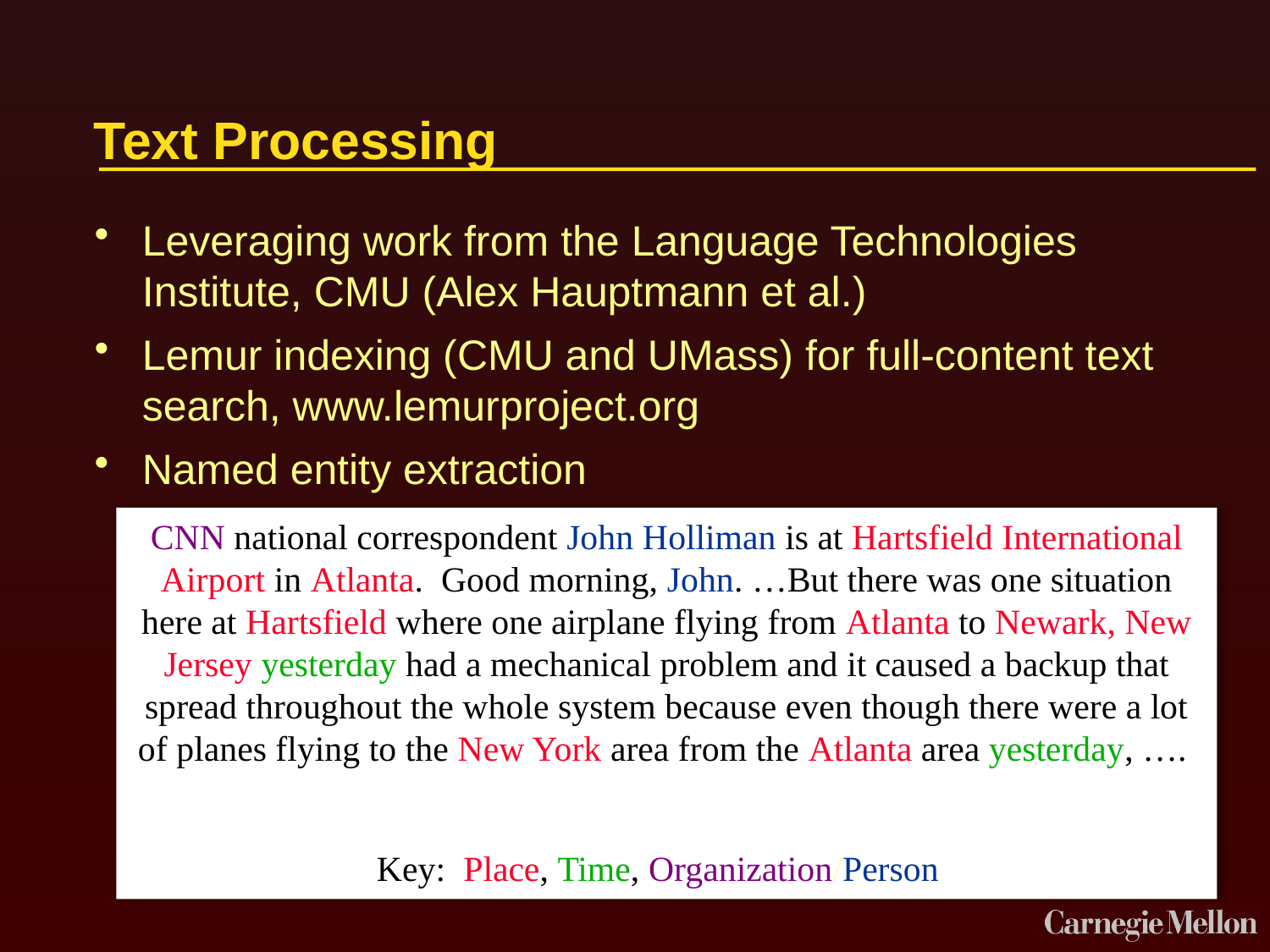

# Text Processing
Leveraging work from the Language Technologies Institute, CMU (Alex Hauptmann et al.)
Lemur indexing (CMU and UMass) for full-content text search, www.lemurproject.org
Named entity extraction

CNN national correspondent John Holliman is at Hartsfield International Airport in Atlanta.  Good morning, John. …But there was one situation here at Hartsfield where one airplane flying from Atlanta to Newark, New Jersey yesterday had a mechanical problem and it caused a backup that spread throughout the whole system because even though there were a lot of planes flying to the New York area from the Atlanta area yesterday, ….

Key:  Place, Time, Organization/Person